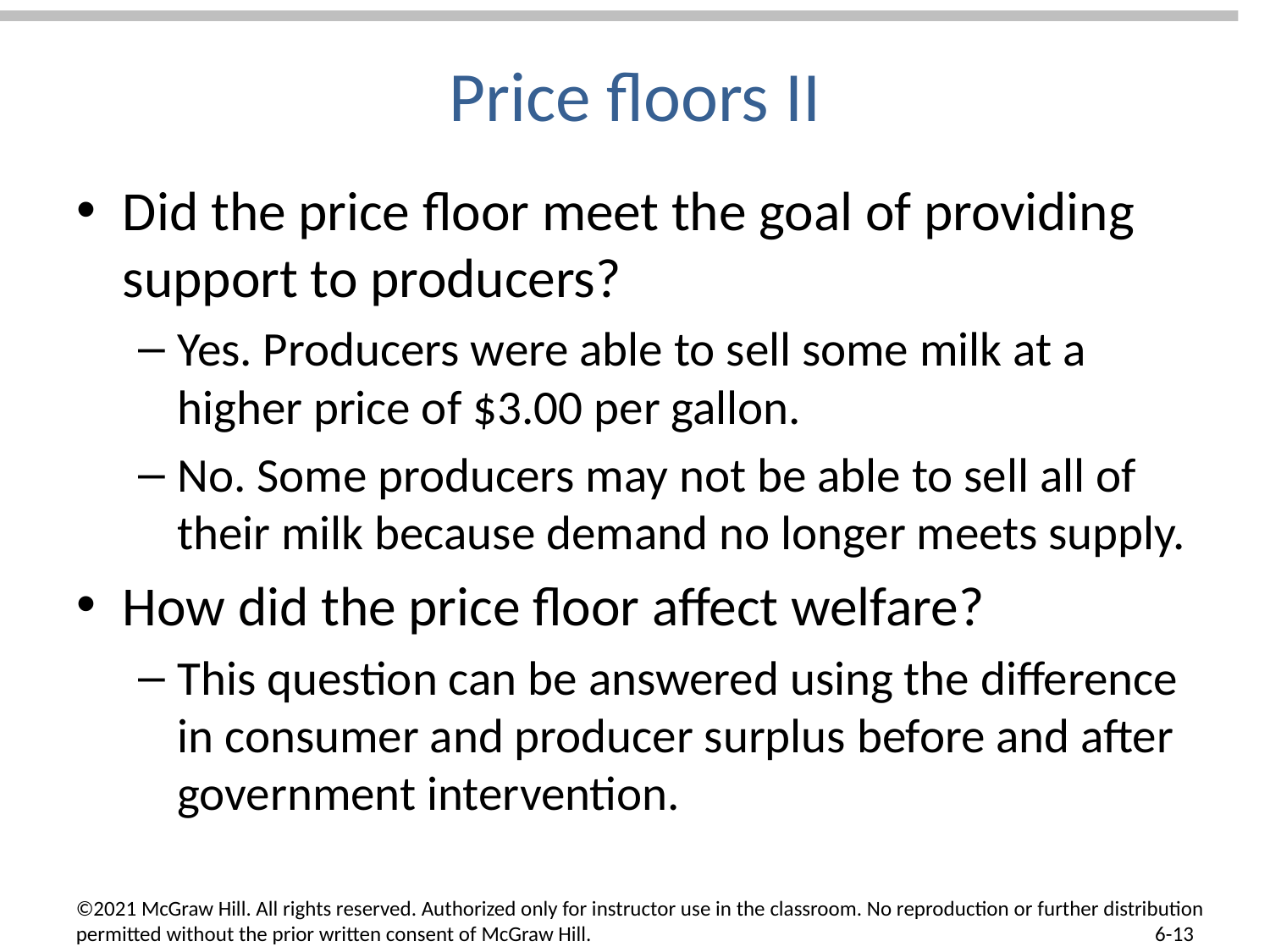

# Price floors II
Did the price floor meet the goal of providing support to producers?
Yes. Producers were able to sell some milk at a higher price of $3.00 per gallon.
No. Some producers may not be able to sell all of their milk because demand no longer meets supply.
How did the price floor affect welfare?
This question can be answered using the difference in consumer and producer surplus before and after government intervention.